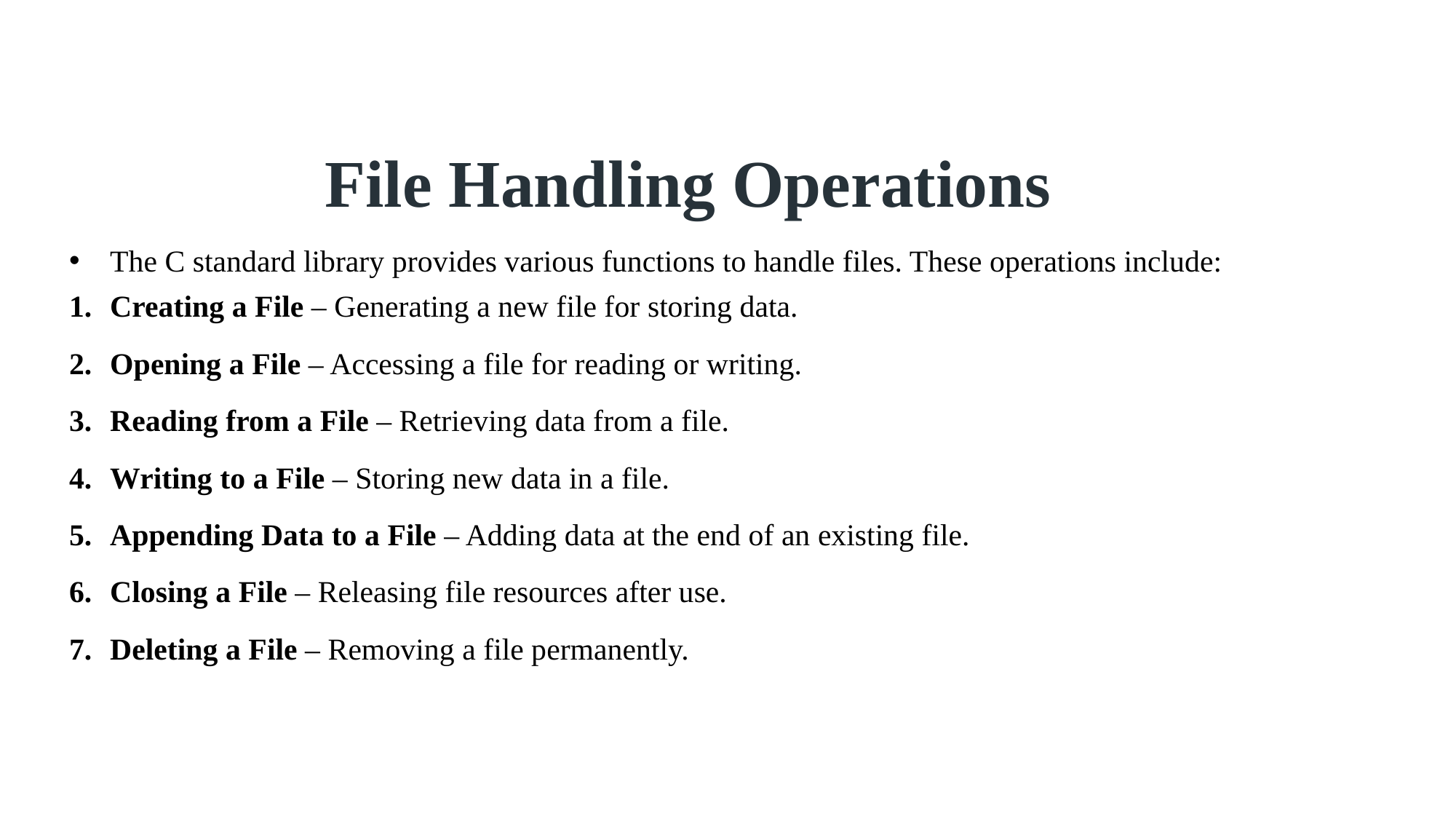

# File Handling Operations
The C standard library provides various functions to handle files. These operations include:
Creating a File – Generating a new file for storing data.
Opening a File – Accessing a file for reading or writing.
Reading from a File – Retrieving data from a file.
Writing to a File – Storing new data in a file.
Appending Data to a File – Adding data at the end of an existing file.
Closing a File – Releasing file resources after use.
Deleting a File – Removing a file permanently.